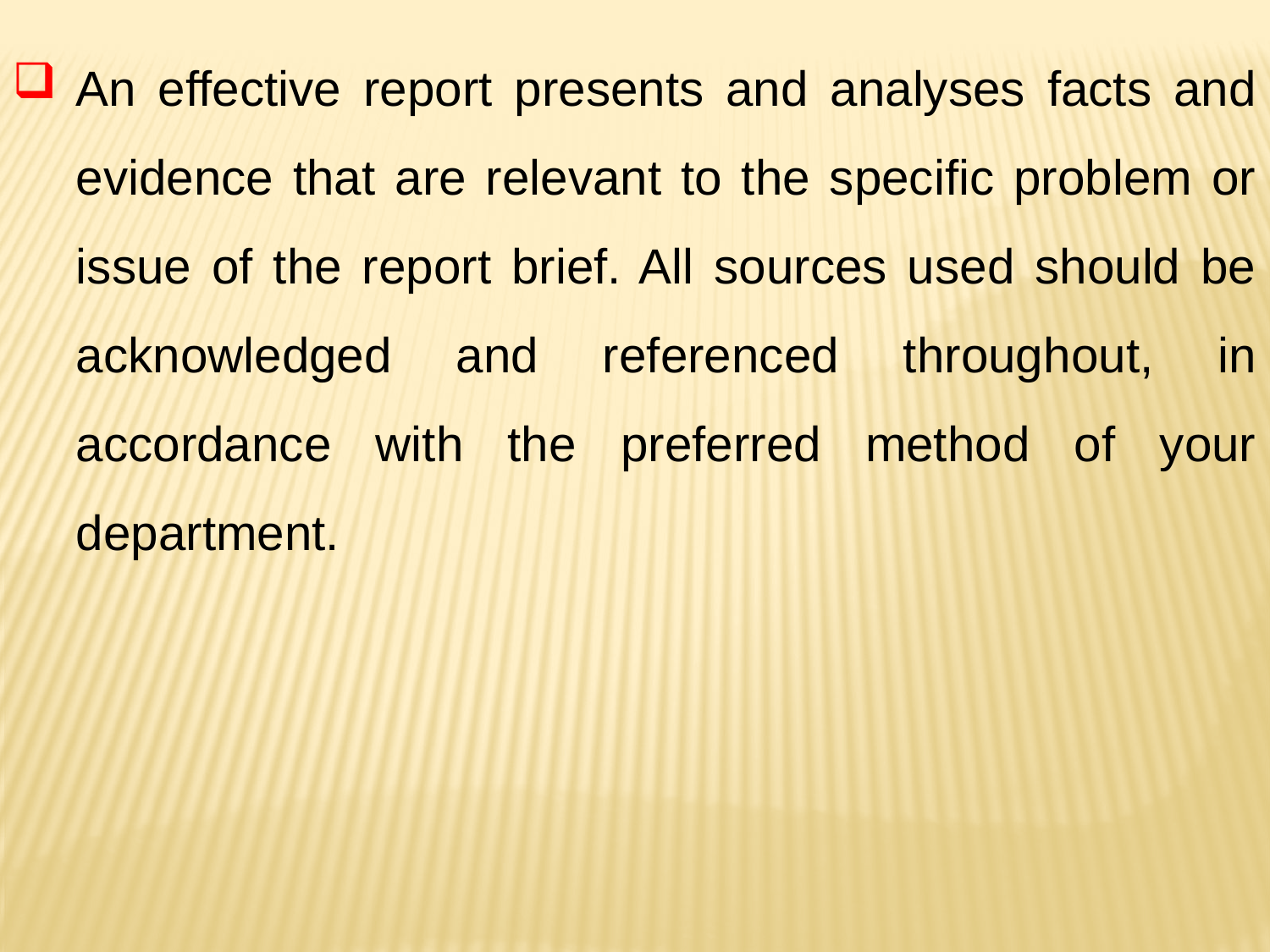

An effective report presents and analyses facts and evidence that are relevant to the specific problem or issue of the report brief. All sources used should be acknowledged and referenced throughout, in accordance with the preferred method of your department.